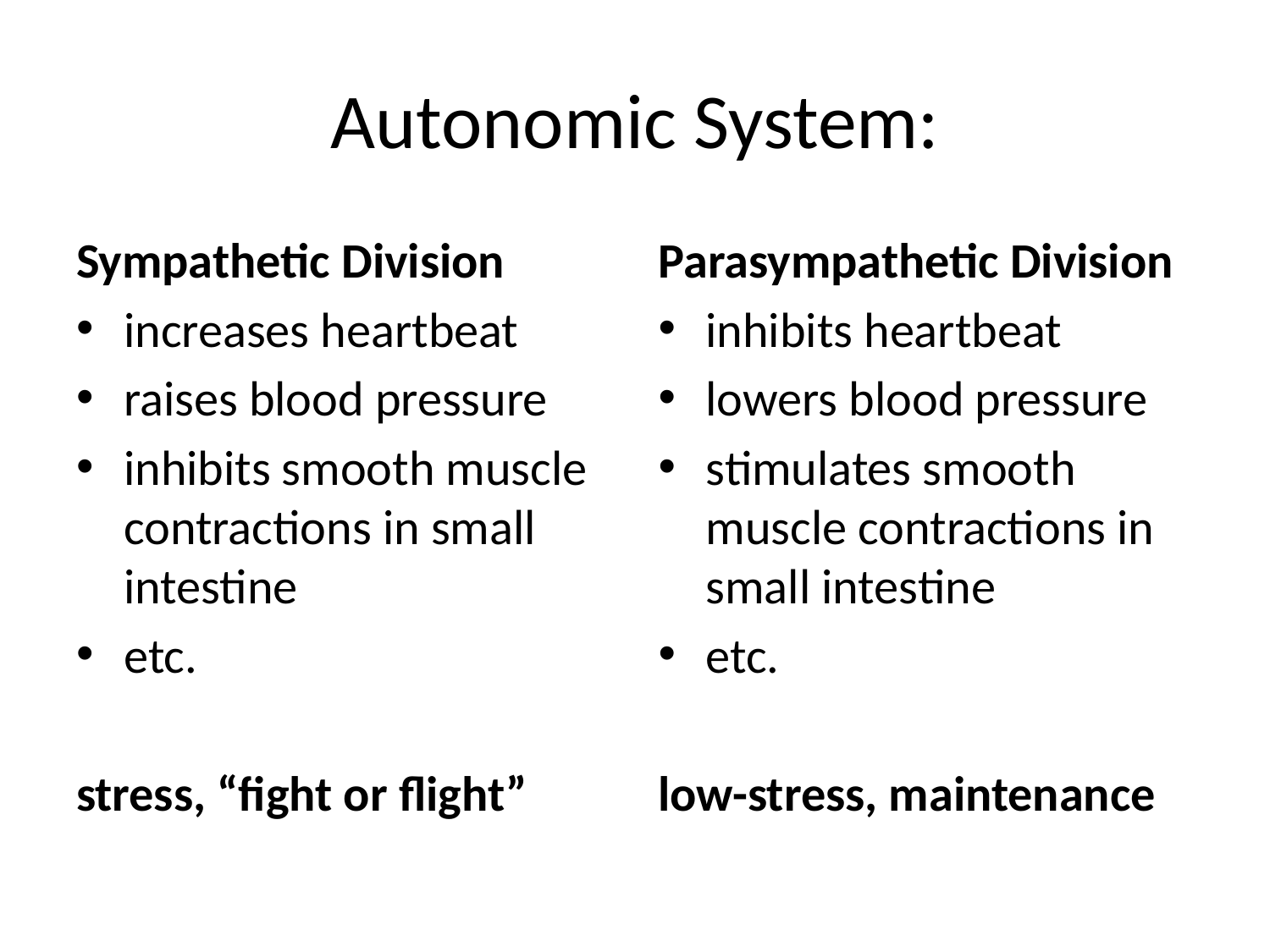

# Autonomic System:
Sympathetic Division
increases heartbeat
raises blood pressure
inhibits smooth muscle contractions in small intestine
etc.

stress, “fight or flight”

Parasympathetic Division
inhibits heartbeat
lowers blood pressure
stimulates smooth muscle contractions in small intestine
etc.

low-stress, maintenance